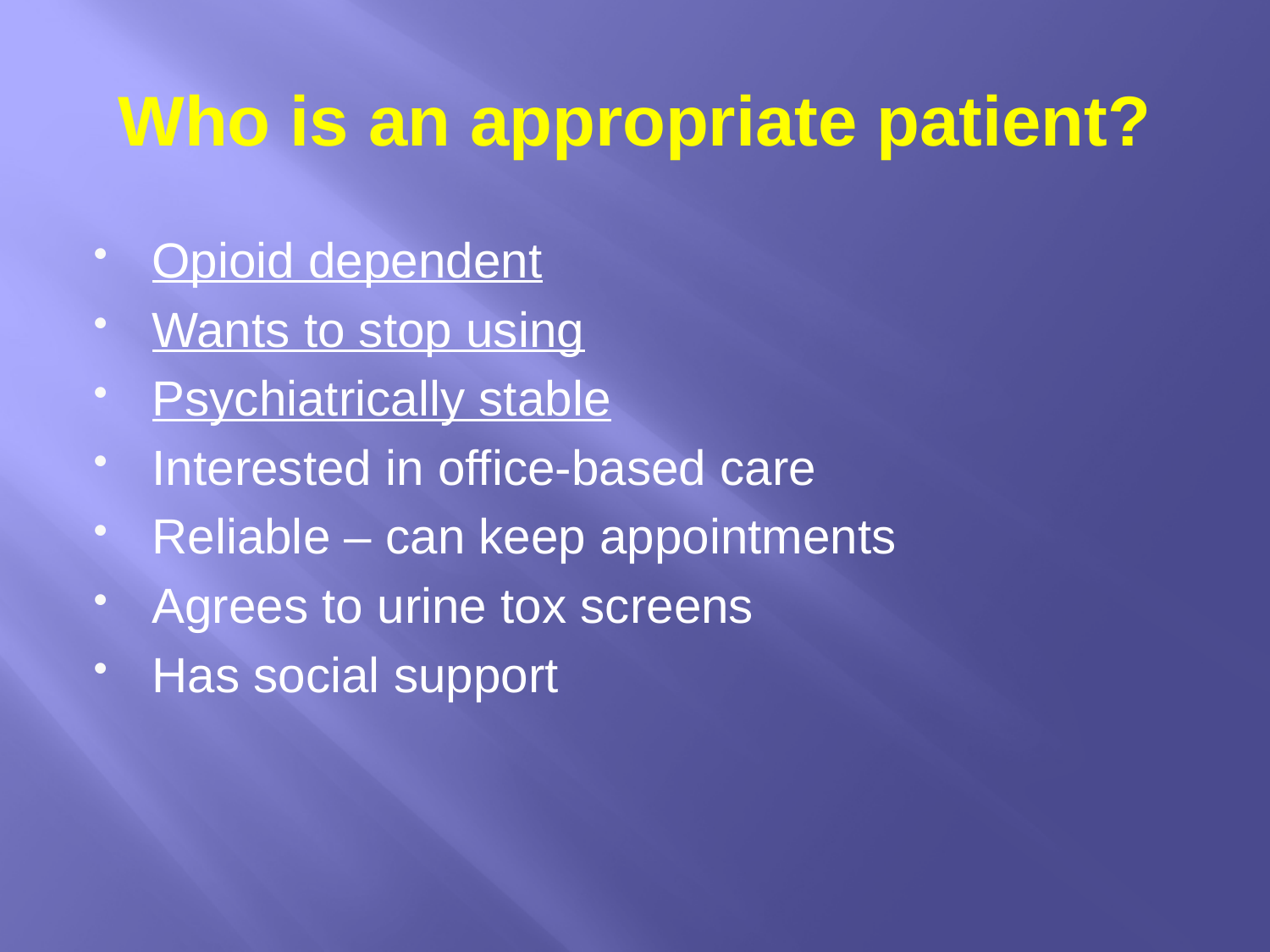

# Who is an appropriate patient?
Opioid dependent
Wants to stop using
Psychiatrically stable
Interested in office-based care
Reliable – can keep appointments
Agrees to urine tox screens
Has social support